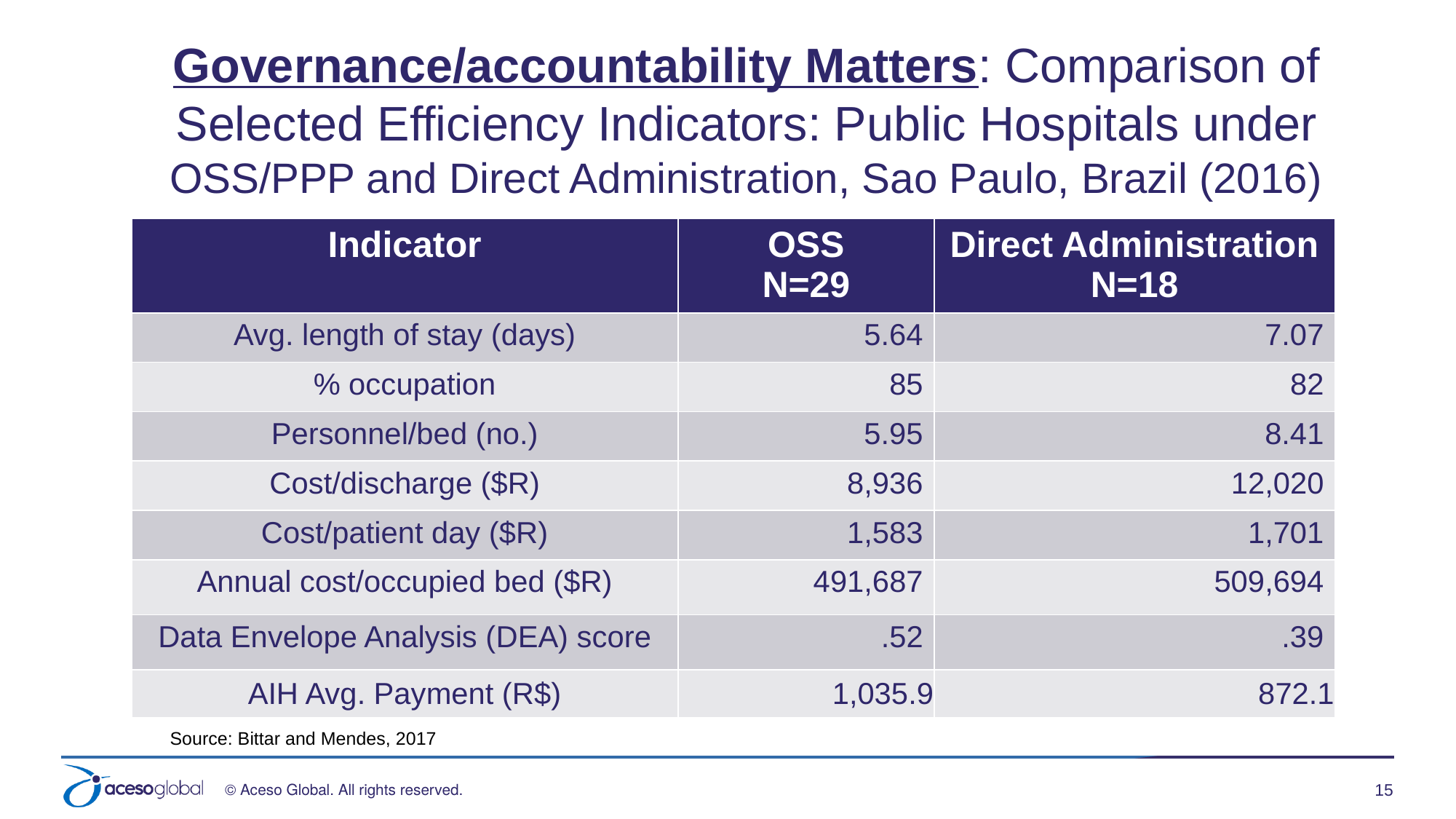

# Governance/accountability Matters: Comparison of Selected Efficiency Indicators: Public Hospitals under OSS/PPP and Direct Administration, Sao Paulo, Brazil (2016)
| Indicator | OSS N=29 | Direct Administration N=18 |
| --- | --- | --- |
| Avg. length of stay (days) | 5.64 | 7.07 |
| % occupation | 85 | 82 |
| Personnel/bed (no.) | 5.95 | 8.41 |
| Cost/discharge ($R) | 8,936 | 12,020 |
| Cost/patient day ($R) | 1,583 | 1,701 |
| Annual cost/occupied bed ($R) | 491,687 | 509,694 |
| Data Envelope Analysis (DEA) score | .52 | .39 |
| AIH Avg. Payment (R$) | 1,035.9 | 872.1 |
Source: Bittar and Mendes, 2017
15